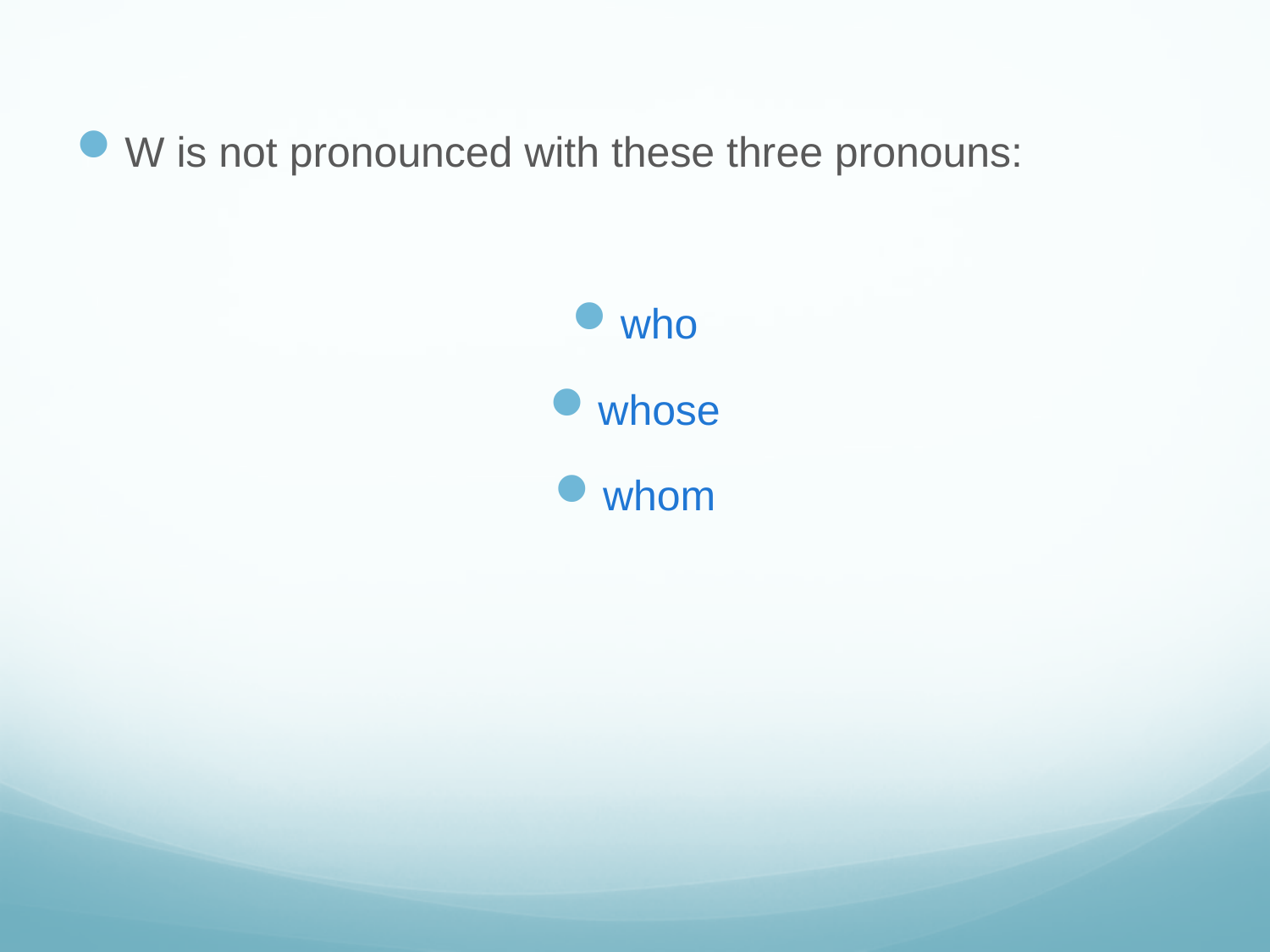

W is not pronounced with these three pronouns:

who
whose
whom